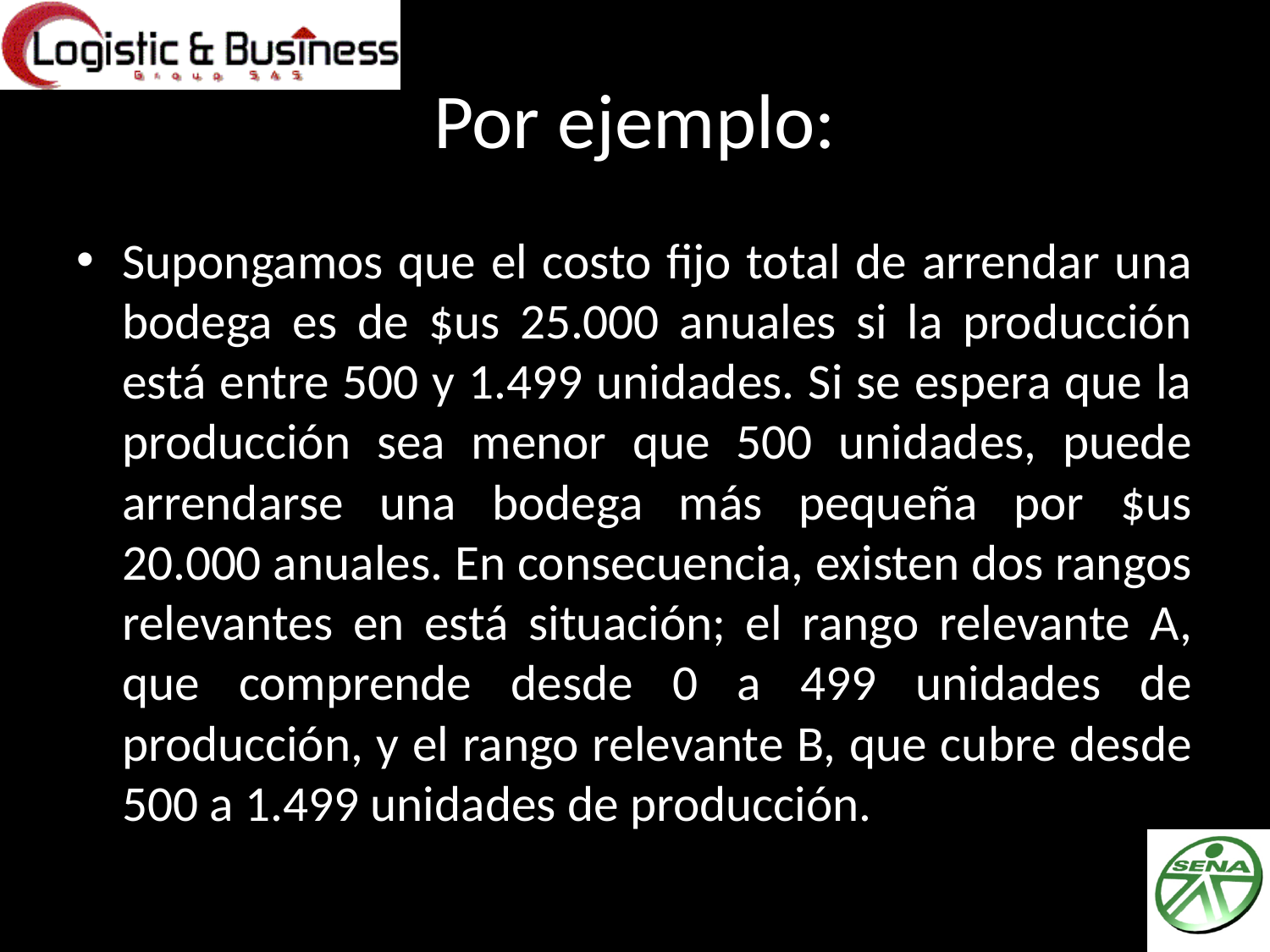

# Por ejemplo:
Supongamos que el costo fijo total de arrendar una bodega es de $us 25.000 anuales si la producción está entre 500 y 1.499 unidades. Si se espera que la producción sea menor que 500 unidades, puede arrendarse una bodega más pequeña por $us 20.000 anuales. En consecuencia, existen dos rangos relevantes en está situación; el rango relevante A, que comprende desde 0 a 499 unidades de producción, y el rango relevante B, que cubre desde 500 a 1.499 unidades de producción.